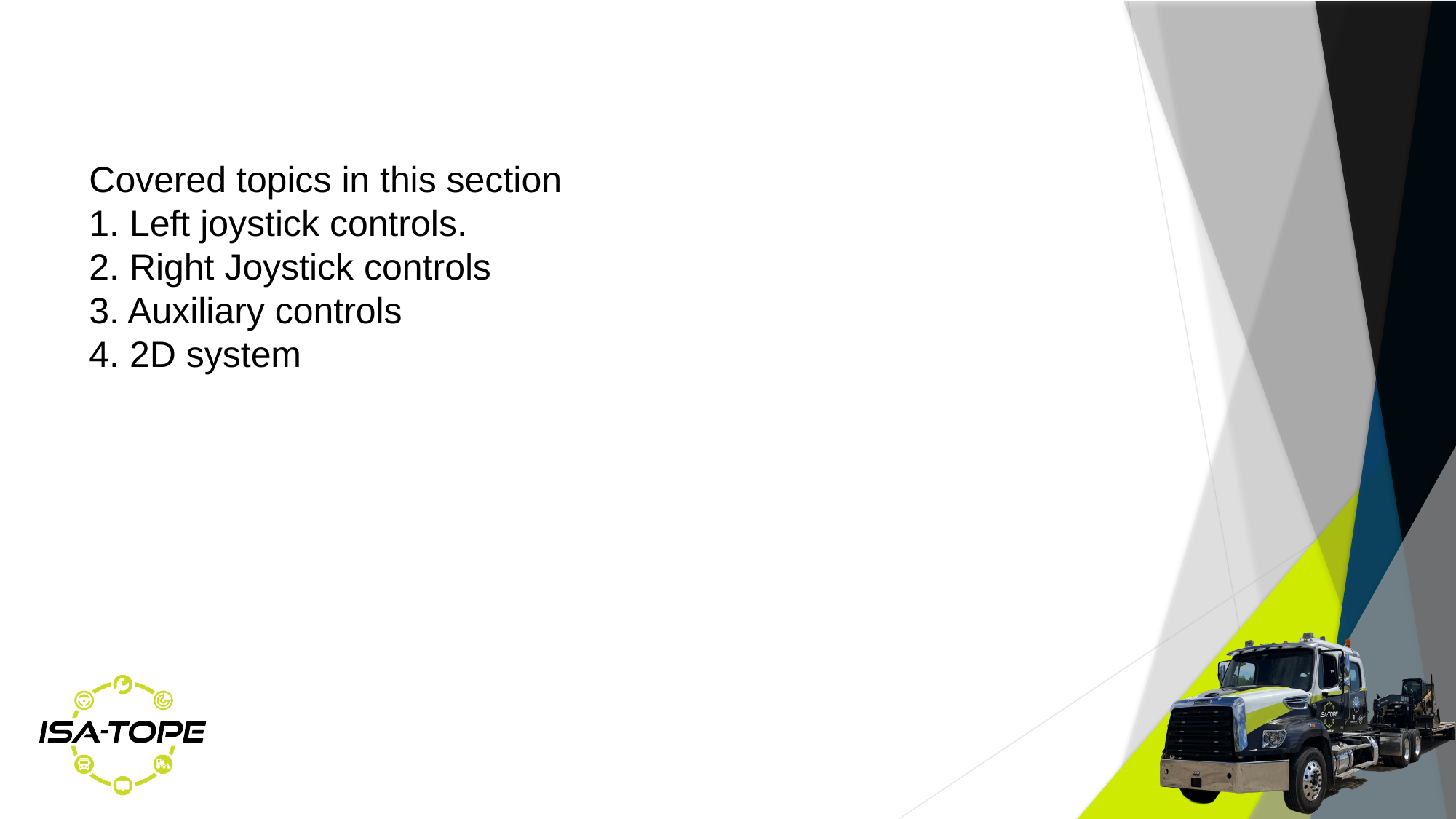

Covered topics in this section
1. Left joystick controls.
2. Right Joystick controls
3. Auxiliary controls
4. 2D system